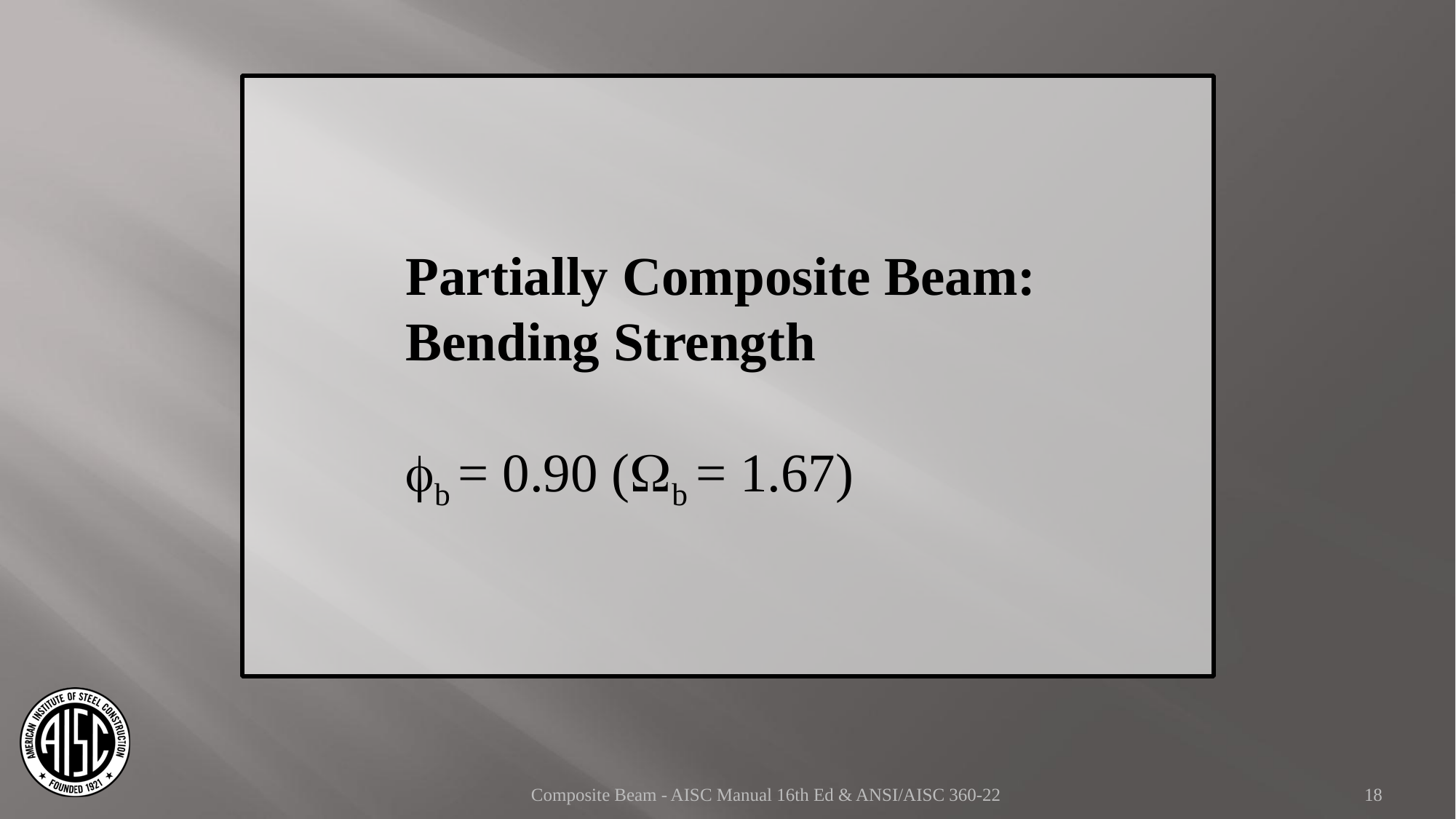

Partially Composite Beam:
Bending Strength

φb = 0.90 (Ωb = 1.67)
Composite Beam - AISC Manual 16th Ed & ANSI/AISC 360-22
18